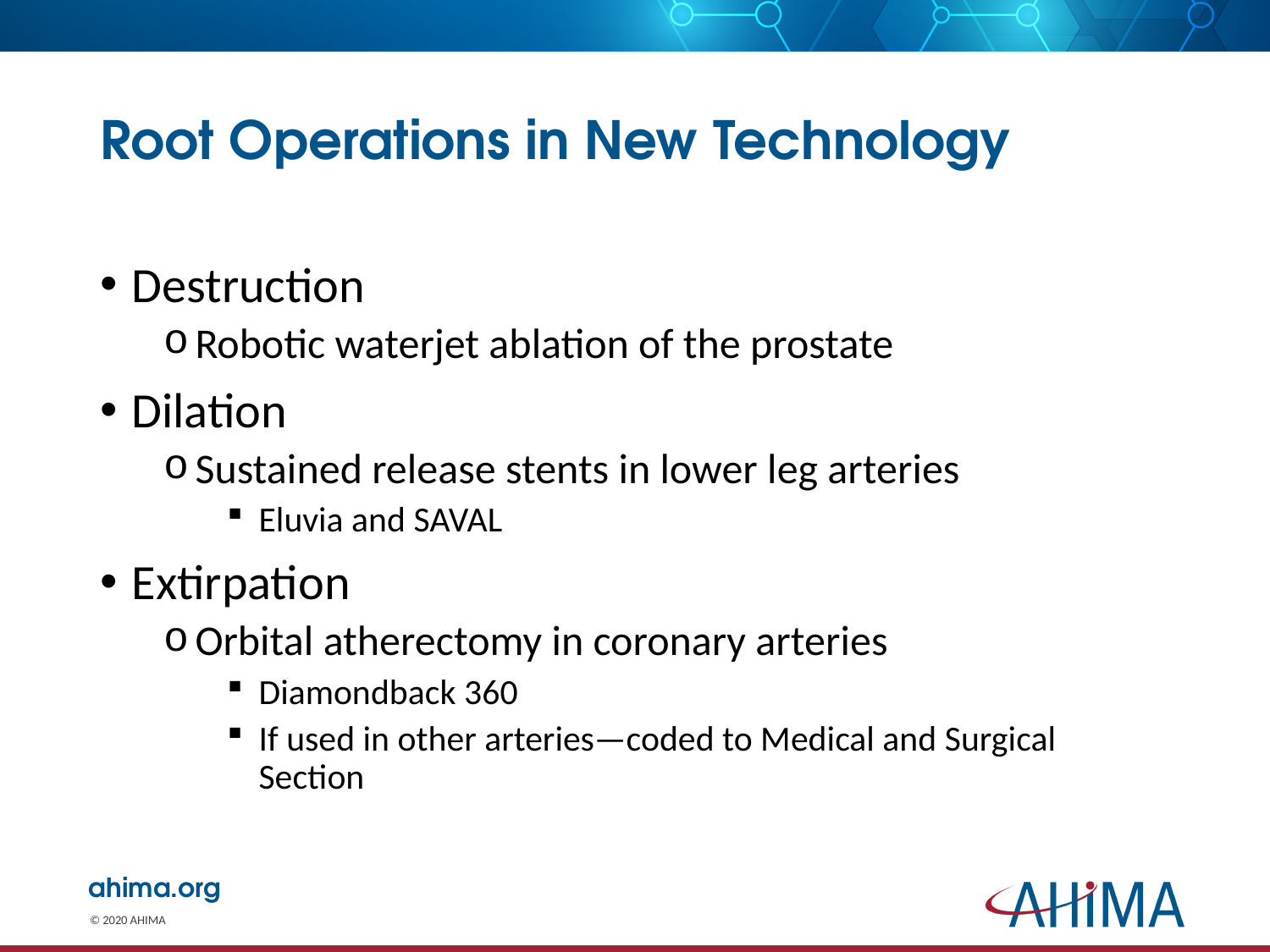

# Root Operations in New Technology
Destruction
Robotic waterjet ablation of the prostate
Dilation
Sustained release stents in lower leg arteries
Eluvia and SAVAL
Extirpation
Orbital atherectomy in coronary arteries
Diamondback 360
If used in other arteries—coded to Medical and Surgical Section